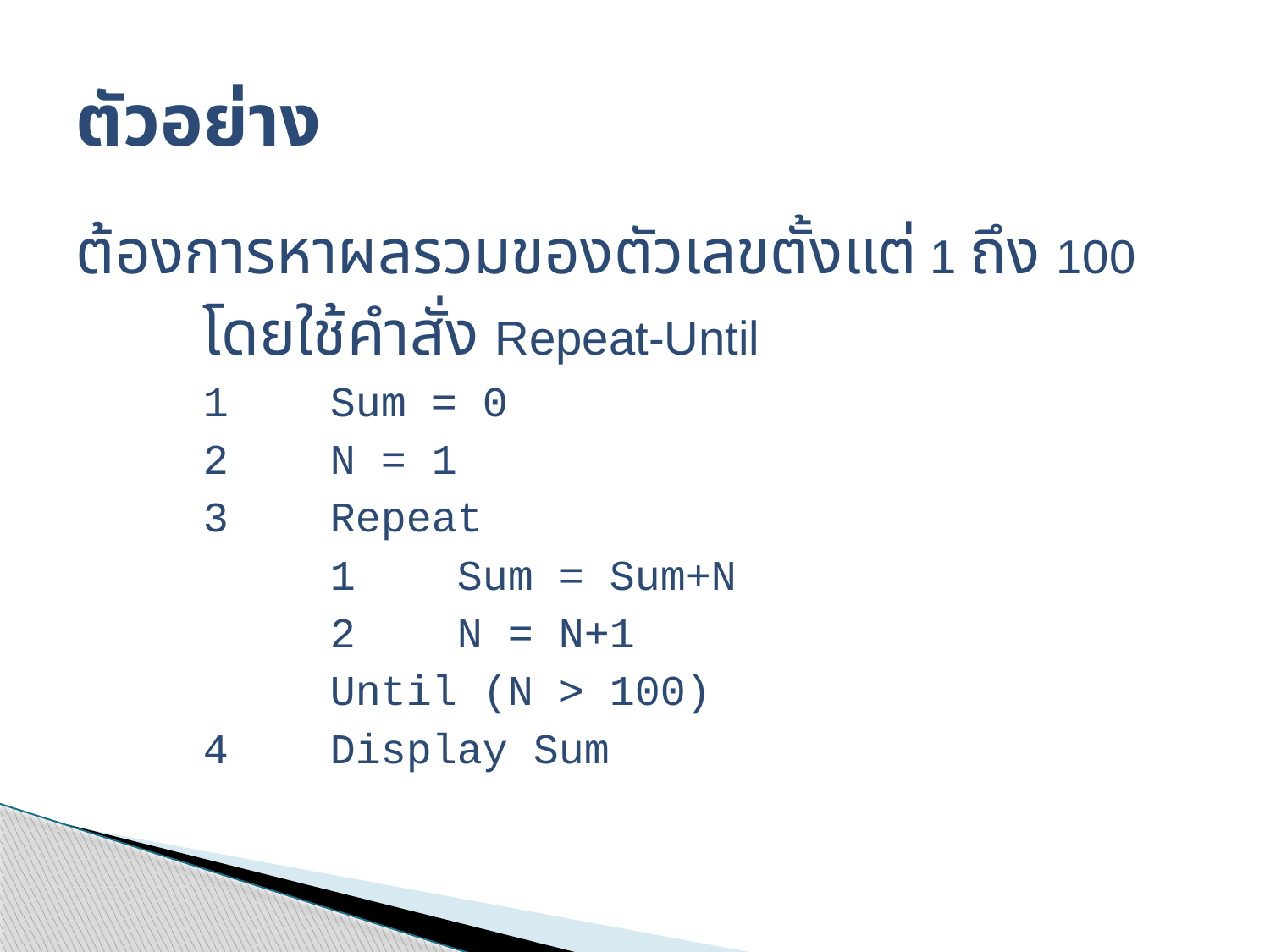

# ตัวอย่าง
ต้องการหาผลรวมของตัวเลขตั้งแต่ 1 ถึง 100
	โดยใช้คำสั่ง Repeat-Until
	1	Sum = 0
	2	N = 1
	3	Repeat
		1	Sum = Sum+N
		2	N = N+1
		Until (N > 100)
	4	Display Sum